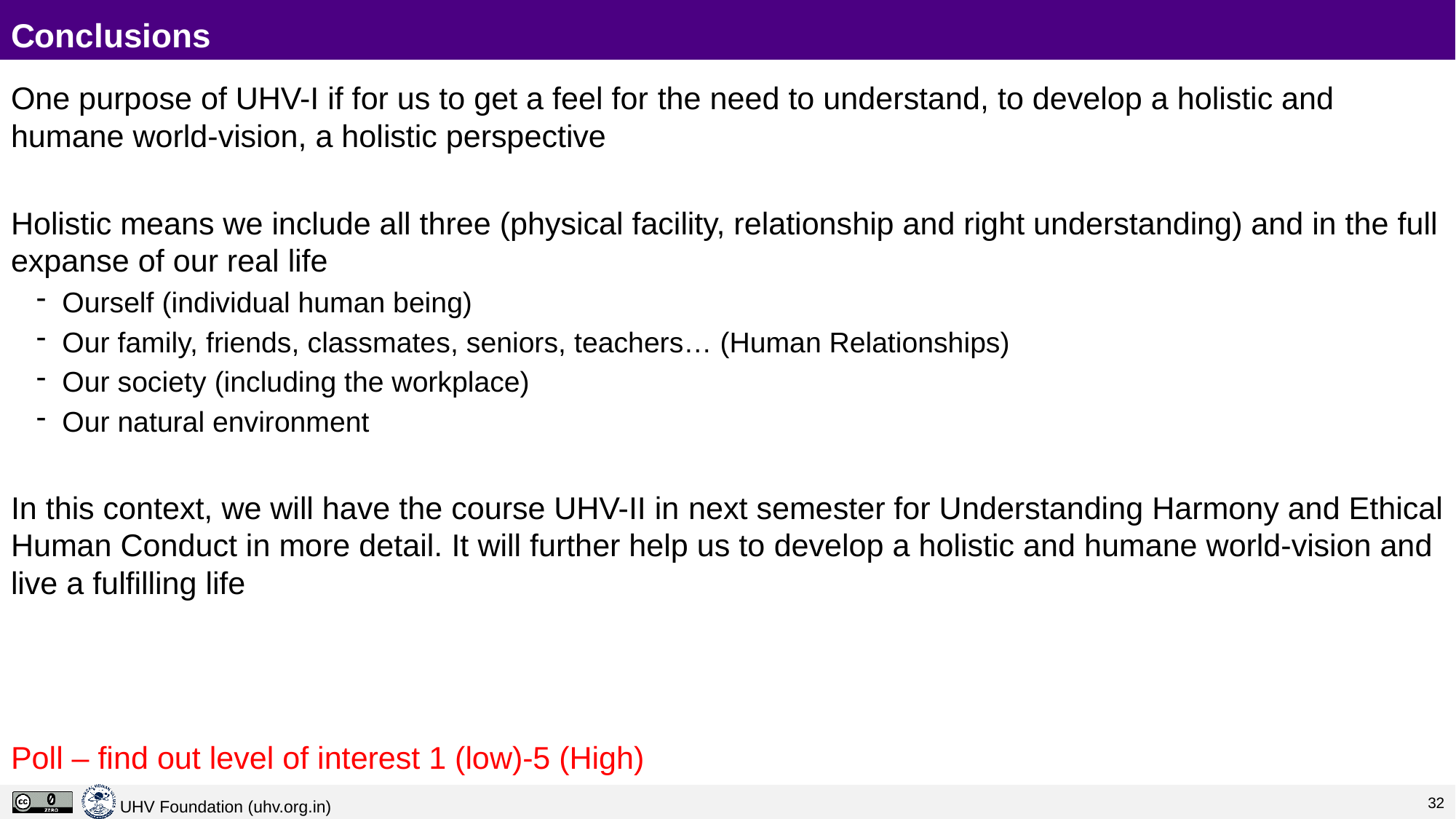

# Conclusions
One purpose of UHV-I if for us to get a feel for the need to understand, to develop a holistic and humane world-vision, a holistic perspective

Holistic means we include all three (physical facility, relationship and right understanding) and in the full expanse of our real life
Ourself (individual human being)
Our family, friends, classmates, seniors, teachers… (Human Relationships)
Our society (including the workplace)
Our natural environment

In this context, we will have the course UHV-II in next semester for Understanding Harmony and Ethical Human Conduct in more detail. It will further help us to develop a holistic and humane world-vision and live a fulfilling life

Poll – find out level of interest 1 (low)-5 (High)